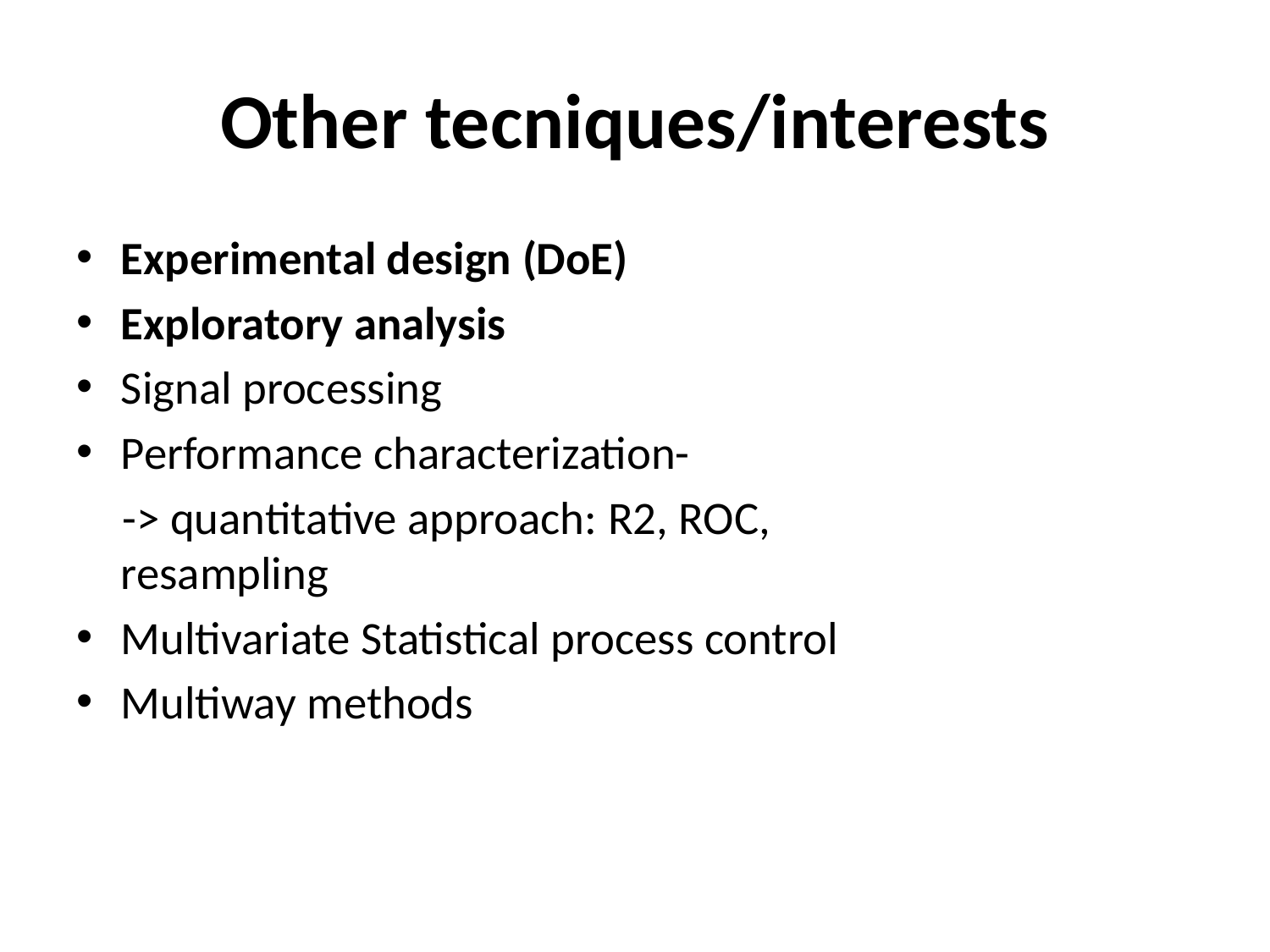

# Other tecniques/interests
Experimental design (DoE)
Exploratory analysis
Signal processing
Performance characterization-
-> quantitative approach: R2, ROC, resampling
Multivariate Statistical process control
Multiway methods